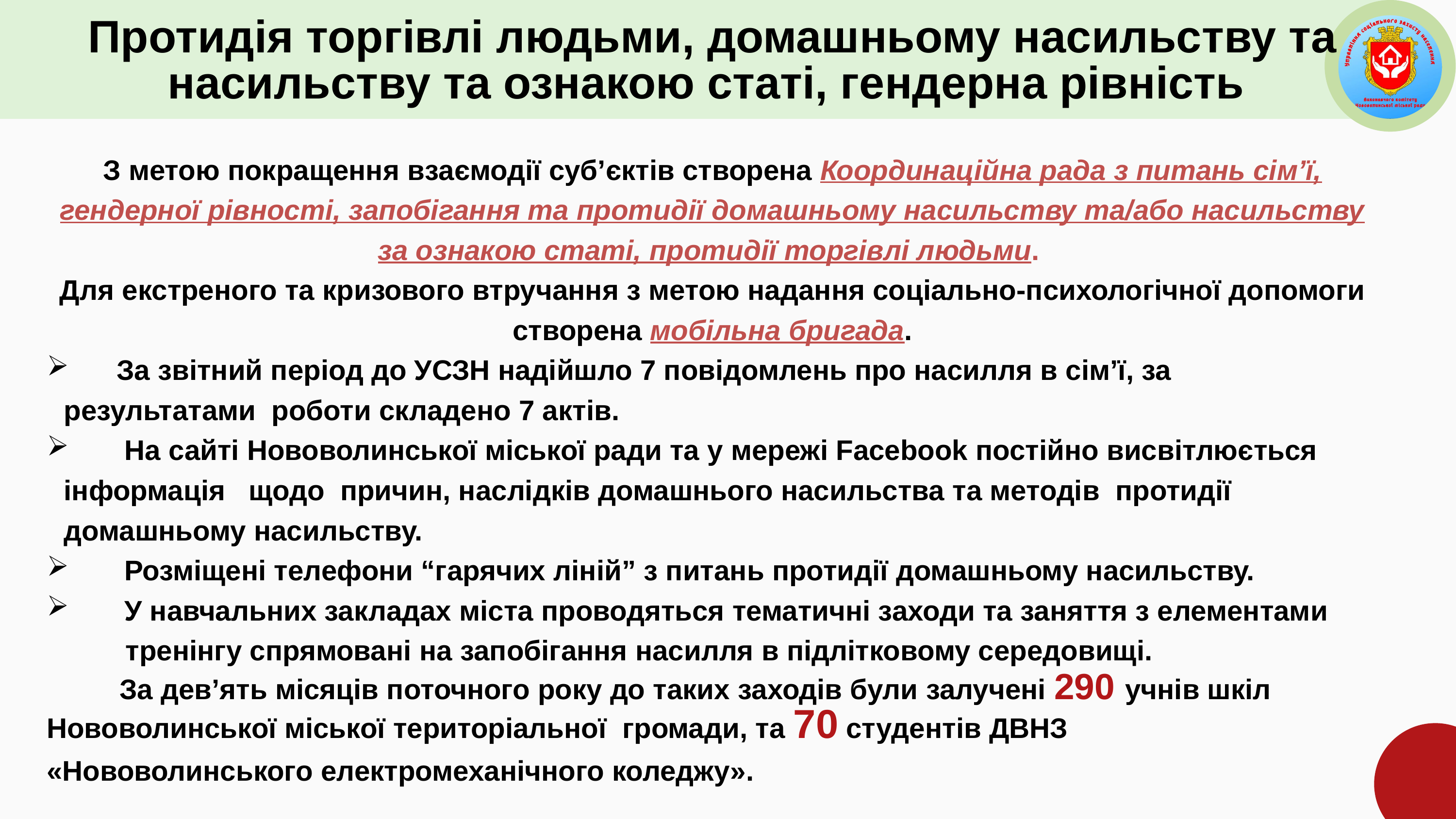

Протидія торгівлі людьми, домашньому насильству та насильству та ознакою статі, гендерна рівність
З метою покращення взаємодії суб’єктів створена Координаційна рада з питань сім’ї, гендерної рівності, запобігання та протидії домашньому насильству та/або насильству за ознакою статі, протидії торгівлі людьми.
Для екстреного та кризового втручання з метою надання соціально-психологічної допомоги створена мобільна бригада.
      За звітний період до УСЗН надійшло 7 повідомлень про насилля в сім’ї, за       	результатами  роботи складено 7 актів.
       На сайті Нововолинської міської ради та у мережі Facebook постійно висвітлюється     	інформація   щодо  причин, наслідків домашнього насильства та методів  протидії 	домашньому насильству.
       Розміщені телефони “гарячих ліній” з питань протидії домашньому насильству.
       У навчальних закладах міста проводяться тематичні заходи та заняття з елементами
          тренінгу спрямовані на запобігання насилля в підлітковому середовищі.                            	За дев’ять місяців поточного року до таких заходів були залучені 290 учнів шкіл   	Нововолинської міської територіальної  громади, та 70 студентів ДВНЗ   	«Нововолинського електромеханічного коледжу».